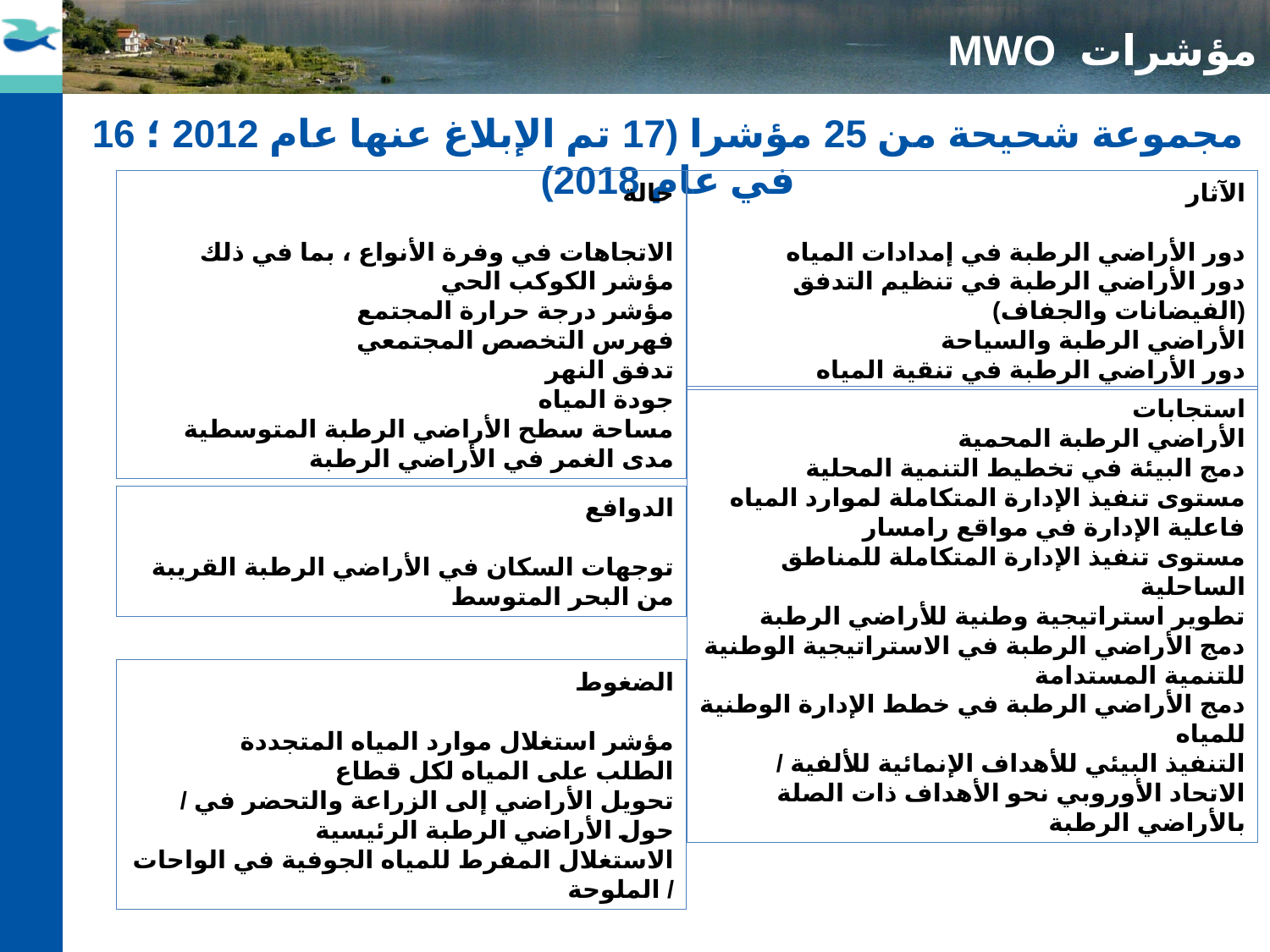

مؤشرات  MWO
مجموعة شحيحة من 25 مؤشرا (17 تم الإبلاغ عنها عام 2012 ؛ 16 في عام 2018)

حالة

الاتجاهات في وفرة الأنواع ، بما في ذلك مؤشر الكوكب الحي
مؤشر درجة حرارة المجتمع
فهرس التخصص المجتمعي
تدفق النهر
جودة المياه
مساحة سطح الأراضي الرطبة المتوسطية
مدى الغمر في الأراضي الرطبة
الآثار

دور الأراضي الرطبة في إمدادات المياه
دور الأراضي الرطبة في تنظيم التدفق (الفيضانات والجفاف)
الأراضي الرطبة والسياحة
دور الأراضي الرطبة في تنقية المياه
|  |  |
| --- | --- |
|  |  |
|  |  |
استجابات
الأراضي الرطبة المحمية
دمج البيئة في تخطيط التنمية المحلية
مستوى تنفيذ الإدارة المتكاملة لموارد المياه
فاعلية الإدارة في مواقع رامسار
مستوى تنفيذ الإدارة المتكاملة للمناطق الساحلية
تطوير استراتيجية وطنية للأراضي الرطبة
دمج الأراضي الرطبة في الاستراتيجية الوطنية للتنمية المستدامة
دمج الأراضي الرطبة في خطط الإدارة الوطنية للمياه
التنفيذ البيئي للأهداف الإنمائية للألفية / الاتحاد الأوروبي نحو الأهداف ذات الصلة بالأراضي الرطبة
الدوافع

توجهات السكان في الأراضي الرطبة القريبة من البحر المتوسط
الضغوط

مؤشر استغلال موارد المياه المتجددة
الطلب على المياه لكل قطاع
تحويل الأراضي إلى الزراعة والتحضر في / حول الأراضي الرطبة الرئيسية
الاستغلال المفرط للمياه الجوفية في الواحات / الملوحة